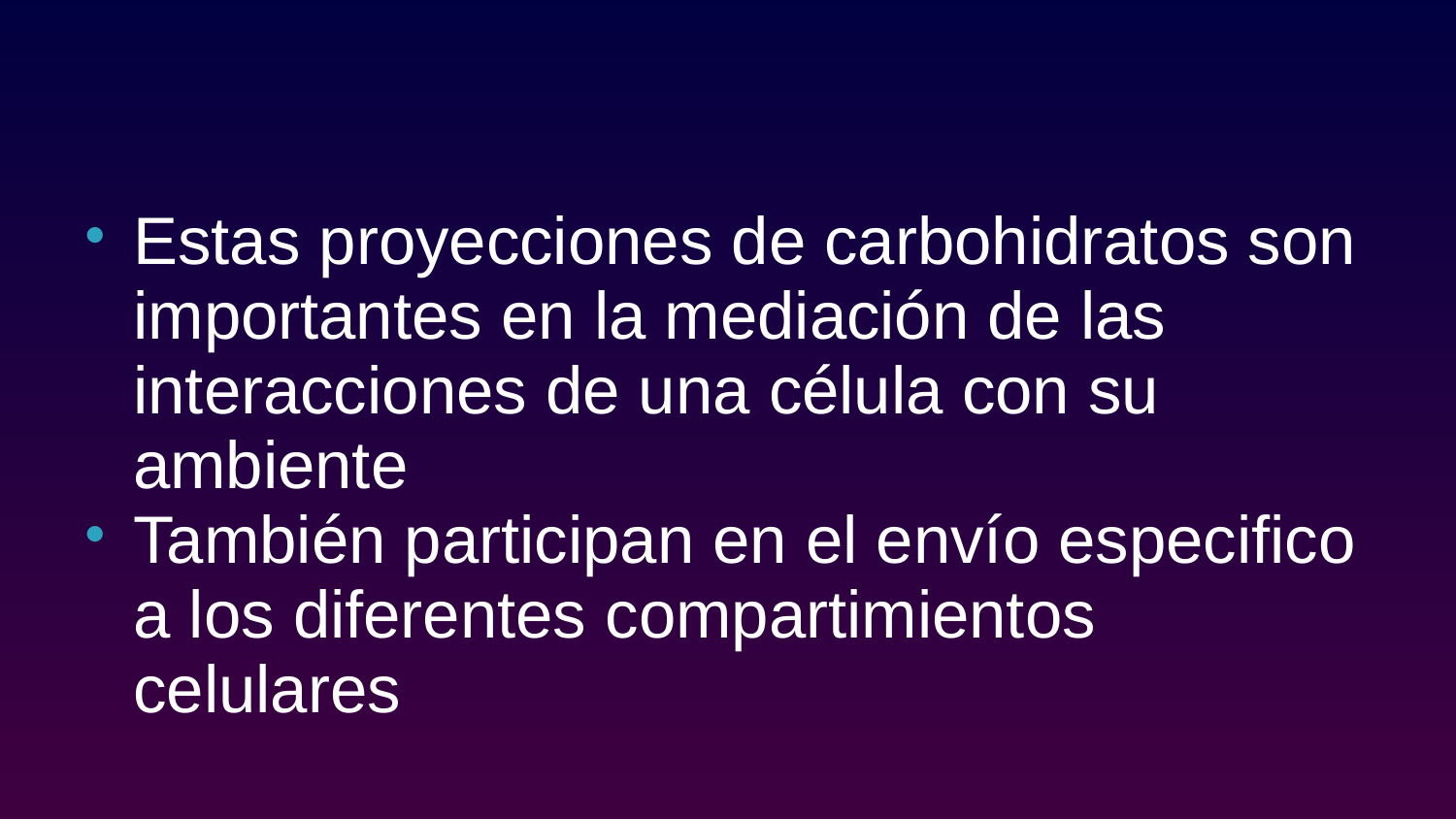

#
Estas proyecciones de carbohidratos son importantes en la mediación de las interacciones de una célula con su ambiente
También participan en el envío especifico a los diferentes compartimientos celulares